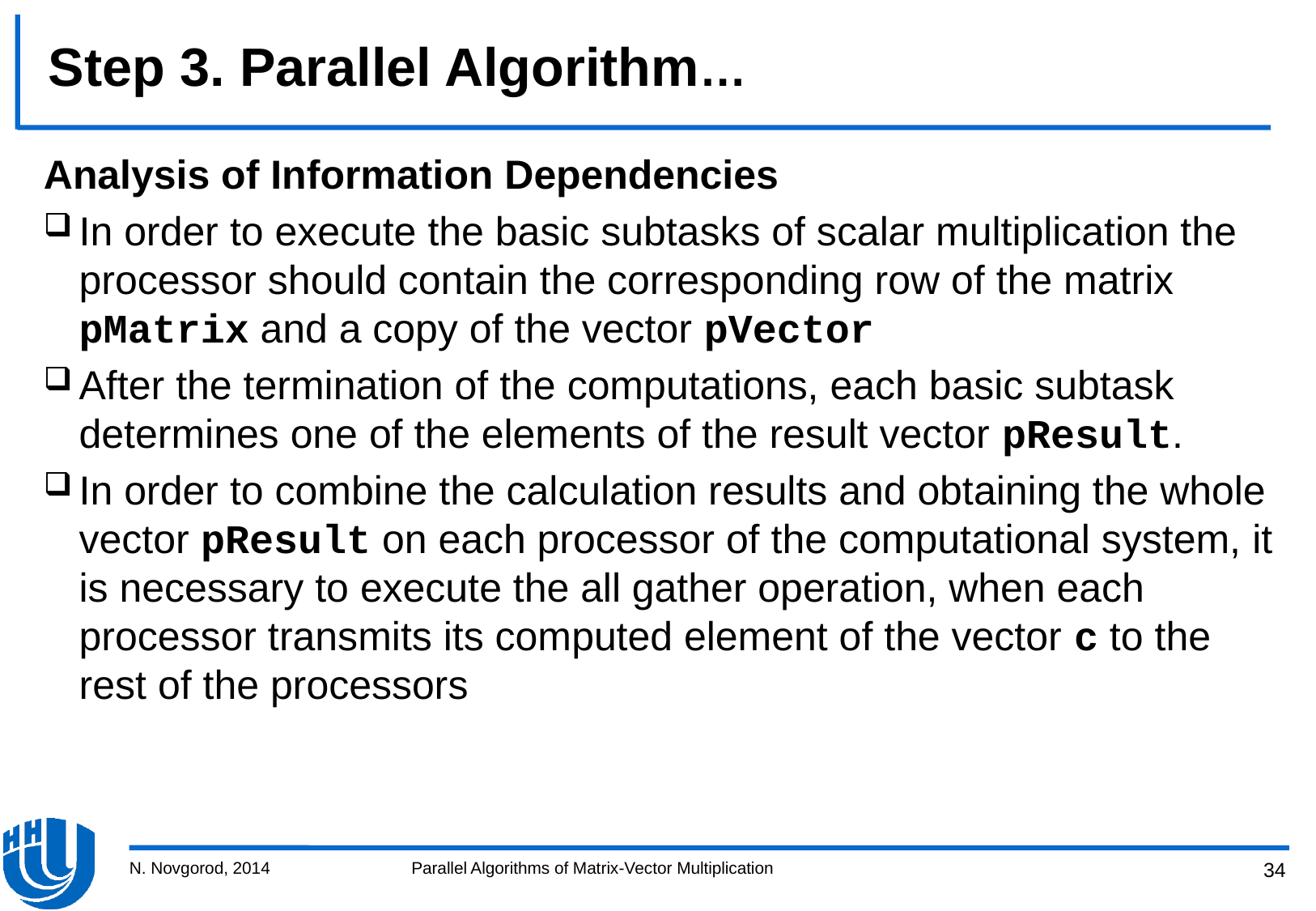

# Step 3. Parallel Algorithm…
Analysis of Information Dependencies
In order to execute the basic subtasks of scalar multiplication the processor should contain the corresponding row of the matrix pMatrix and a copy of the vector pVector
After the termination of the computations, each basic subtask determines one of the elements of the result vector pResult.
In order to combine the calculation results and obtaining the whole vector pResult on each processor of the computational system, it is necessary to execute the all gather operation, when each processor transmits its computed element of the vector c to the rest of the processors
N. Novgorod, 2014
Parallel Algorithms of Matrix-Vector Multiplication
34